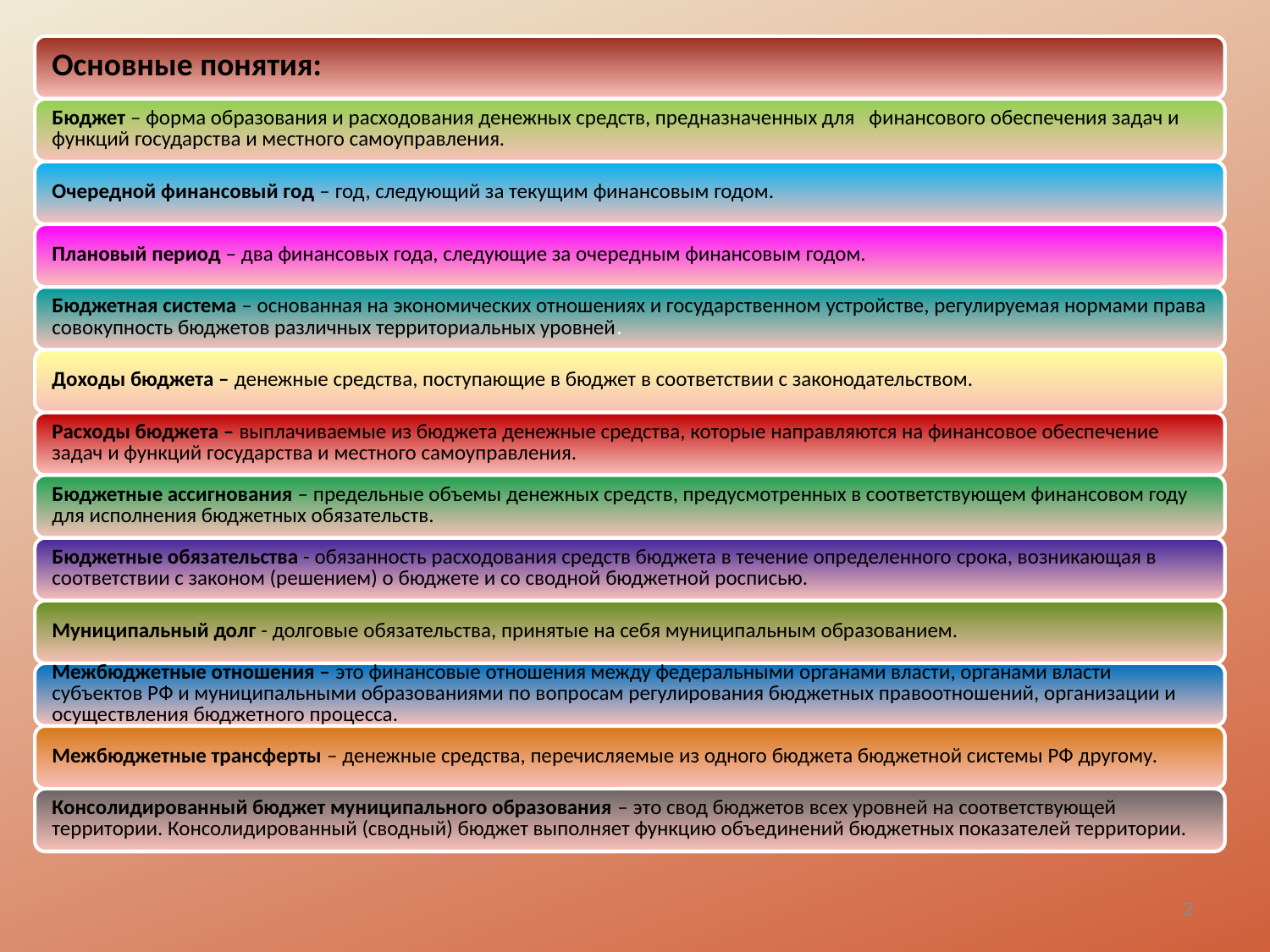

Основные понятия:
Бюджет – форма образования и расходования денежных средств, предназначенных для   финансового обеспечения задач и функций государства и местного самоуправления.
Очередной финансовый год – год, следующий за текущим финансовым годом.
Плановый период – два финансовых года, следующие за очередным финансовым годом.
Бюджетная система – основанная на экономических отношениях и государственном устройстве, регулируемая нормами права совокупность бюджетов различных территориальных уровней.
Доходы бюджета – денежные средства, поступающие в бюджет в соответствии с законодательством.
Расходы бюджета – выплачиваемые из бюджета денежные средства, которые направляются на финансовое обеспечение задач и функций государства и местного самоуправления.
Бюджетные ассигнования – предельные объемы денежных средств, предусмотренных в соответствующем финансовом году для исполнения бюджетных обязательств.
Бюджетные обязательства - обязанность расходования средств бюджета в течение определенного срока, возникающая в соответствии с законом (решением) о бюджете и со сводной бюджетной росписью.
Муниципальный долг - долговые обязательства, принятые на себя муниципальным образованием.
Межбюджетные отношения – это финансовые отношения между федеральными органами власти, органами власти субъектов РФ и муниципальными образованиями по вопросам регулирования бюджетных правоотношений, организации и осуществления бюджетного процесса.
Межбюджетные трансферты – денежные средства, перечисляемые из одного бюджета бюджетной системы РФ другому.
Консолидированный бюджет муниципального образования – это свод бюджетов всех уровней на соответствующей территории. Консолидированный (сводный) бюджет выполняет функцию объединений бюджетных показателей территории.
2